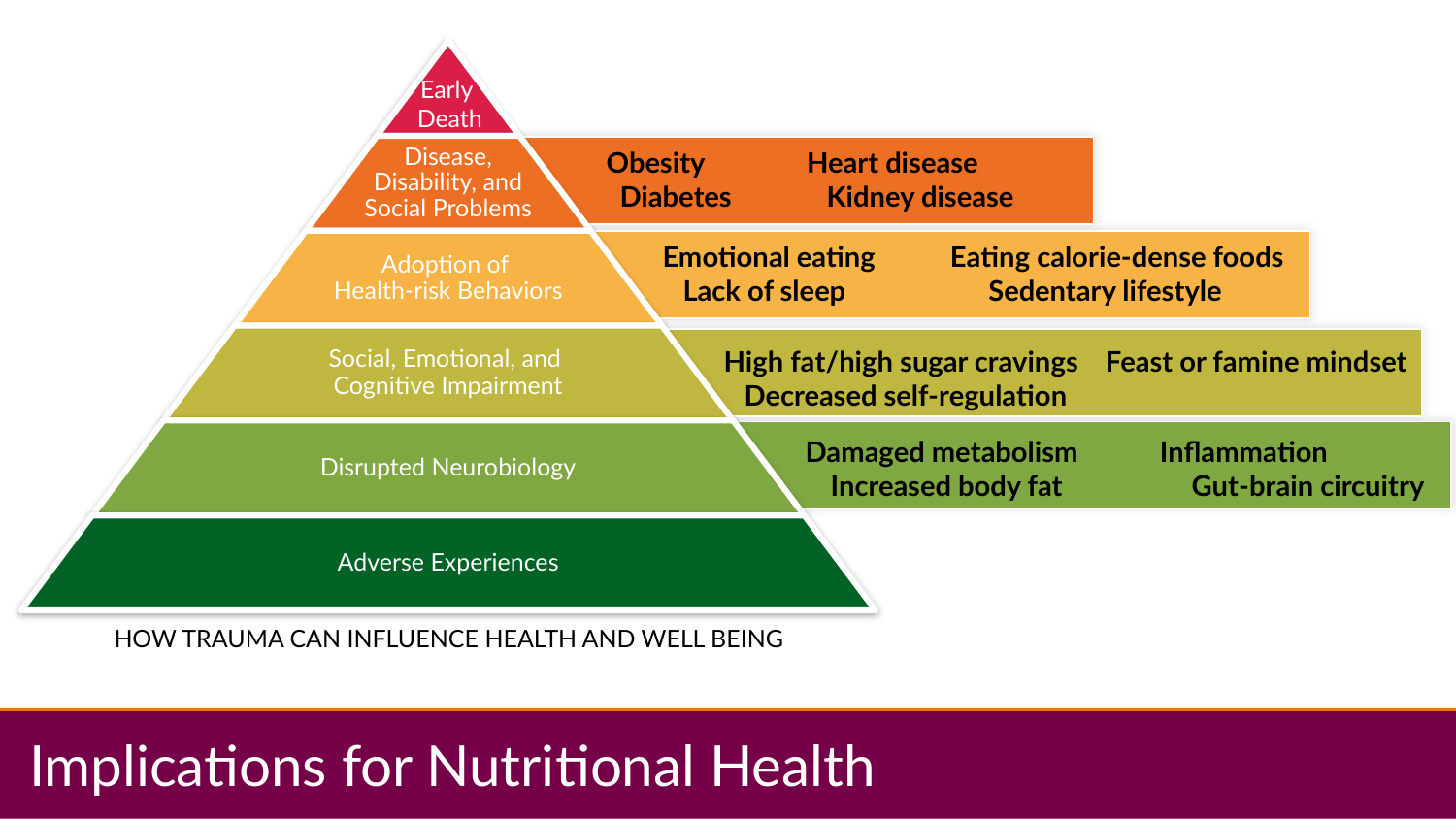

Early
Death

Disease, Disability, and Social Problems

Adoption of
Health-risk Behaviors

Social, Emotional, and
Cognitive Impairment

Disrupted Neurobiology

Adverse Experiences

Obesity               Heart disease
  Diabetes              Kidney disease

Emotional eating           Eating calorie-dense foods
   Lack of sleep                     Sedentary lifestyle

  High fat/high sugar cravings    Feast or famine mindset
     Decreased self-regulation

       Damaged metabolism            Inflammation
Increased body fat                   Gut-brain circuitry

HOW TRAUMA CAN INFLUENCE HEALTH AND WELL BEING
# Implications for Nutritional Health